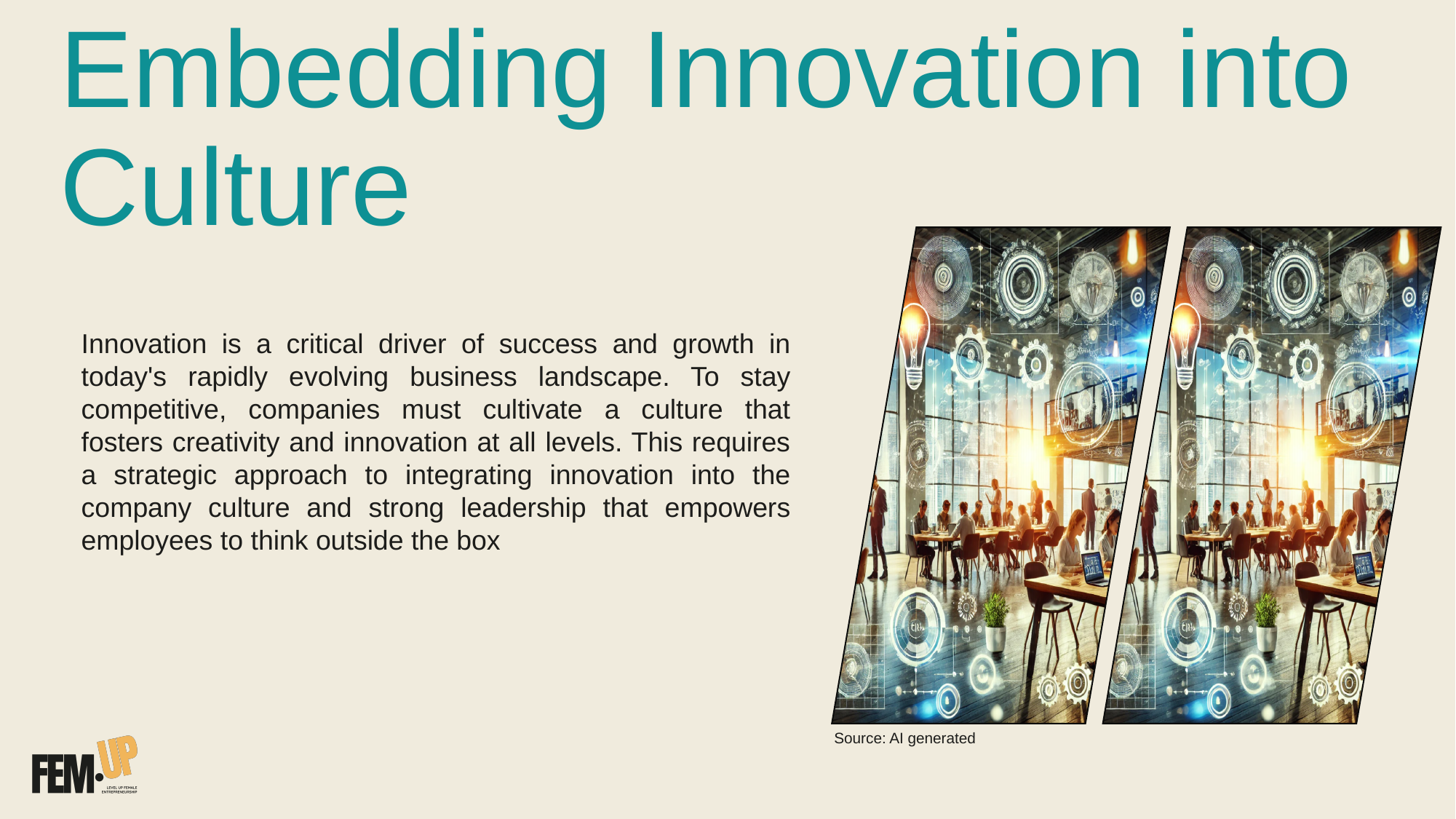

# Embedding Innovation into Culture

Innovation is a critical driver of success and growth in today's rapidly evolving business landscape. To stay competitive, companies must cultivate a culture that fosters creativity and innovation at all levels. This requires a strategic approach to integrating innovation into the company culture and strong leadership that empowers employees to think outside the box
Source: AI generated